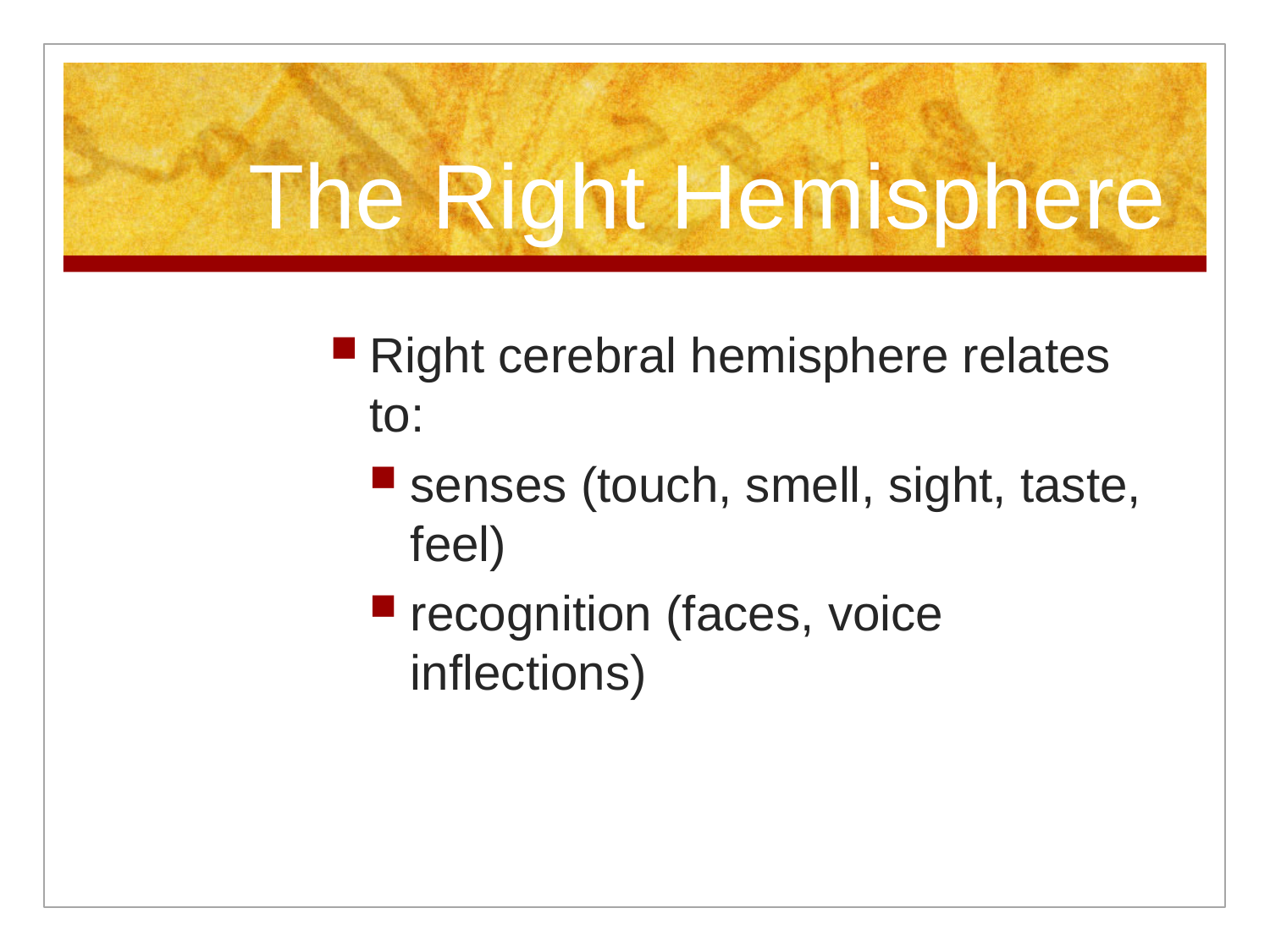

# The Right Hemisphere
Right cerebral hemisphere relates to:
senses (touch, smell, sight, taste, feel)
recognition (faces, voice inflections)